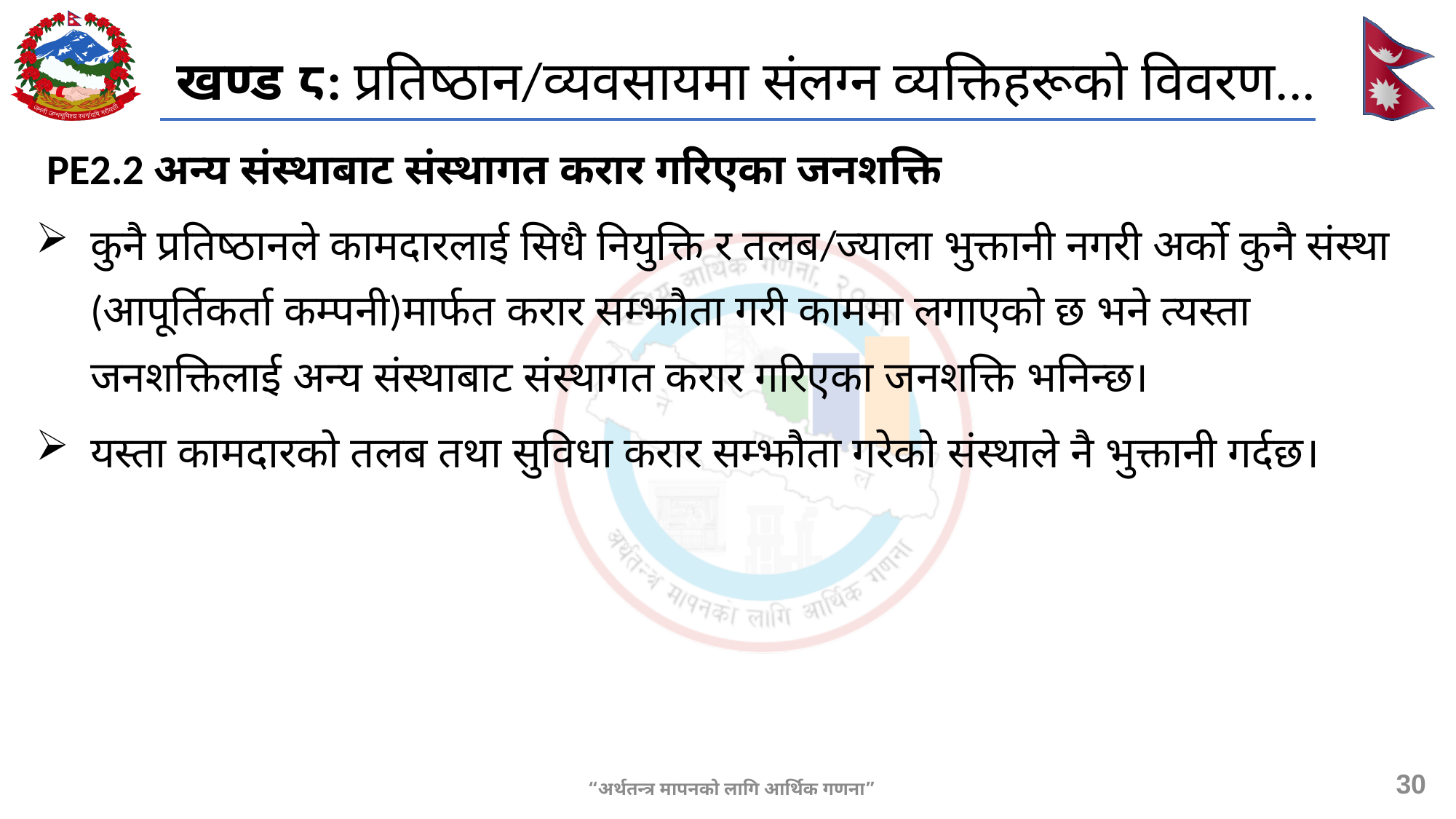

खण्ड ८: प्रतिष्ठान/व्यवसायमा संलग्न व्यक्तिहरूको विवरण...
PE2.2 अन्य संस्थाबाट संस्थागत करार गरिएका जनशक्ति
कुनै प्रतिष्ठानले कामदारलाई सिधै नियुक्ति र तलब/ज्याला भुक्तानी नगरी अर्को कुनै संस्था (आपूर्तिकर्ता कम्पनी)मार्फत करार सम्झौता गरी काममा लगाएको छ भने त्यस्ता जनशक्तिलाई अन्य संस्थाबाट संस्थागत करार गरिएका जनशक्ति भनिन्छ।
यस्ता कामदारको तलब तथा सुविधा करार सम्झौता गरेको संस्थाले नै भुक्तानी गर्दछ।
30
“अर्थतन्त्र मापनको लागि आर्थिक गणना”